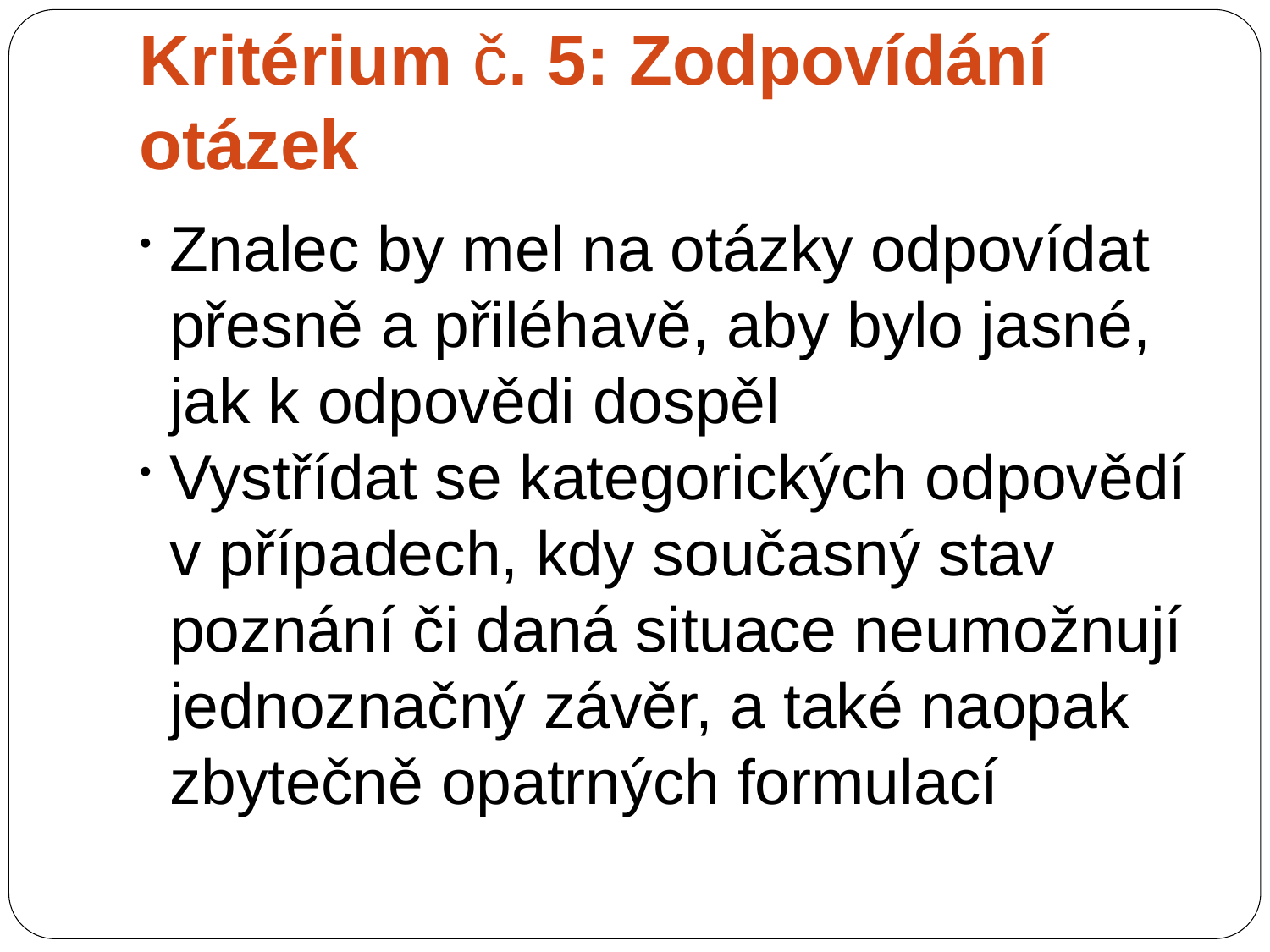

Kritérium č. 5: Zodpovídání otázek
Znalec by mel na otázky odpovídat přesně a přiléhavě, aby bylo jasné, jak k odpovědi dospěl
Vystřídat se kategorických odpovědí v případech, kdy současný stav poznání či daná situace neumožnují jednoznačný závěr, a také naopak zbytečně opatrných formulací